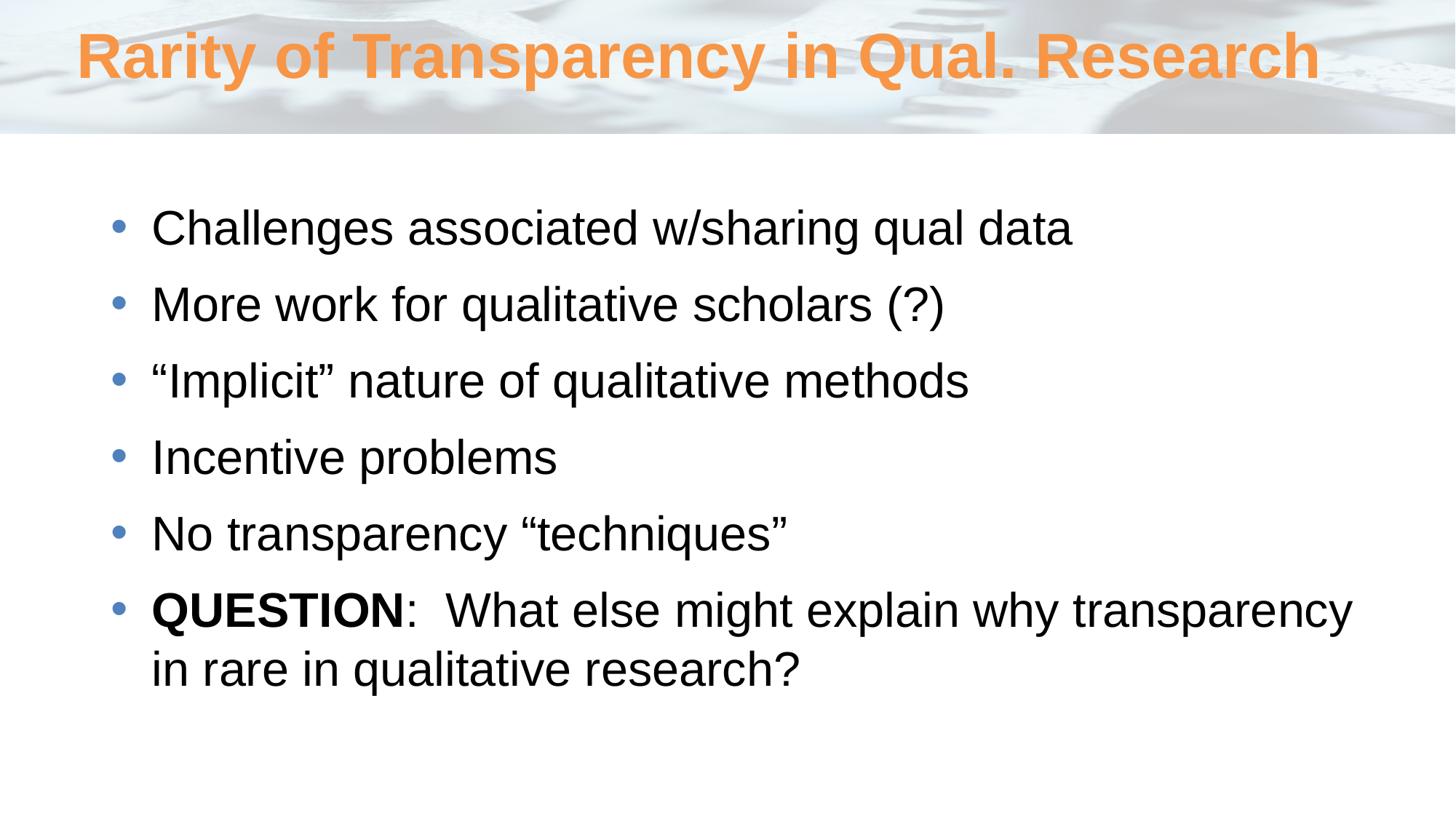

# Rarity of Transparency in Qual. Research
Challenges associated w/sharing qual data
More work for qualitative scholars (?)
“Implicit” nature of qualitative methods
Incentive problems
No transparency “techniques”
QUESTION:  What else might explain why transparency in rare in qualitative research?